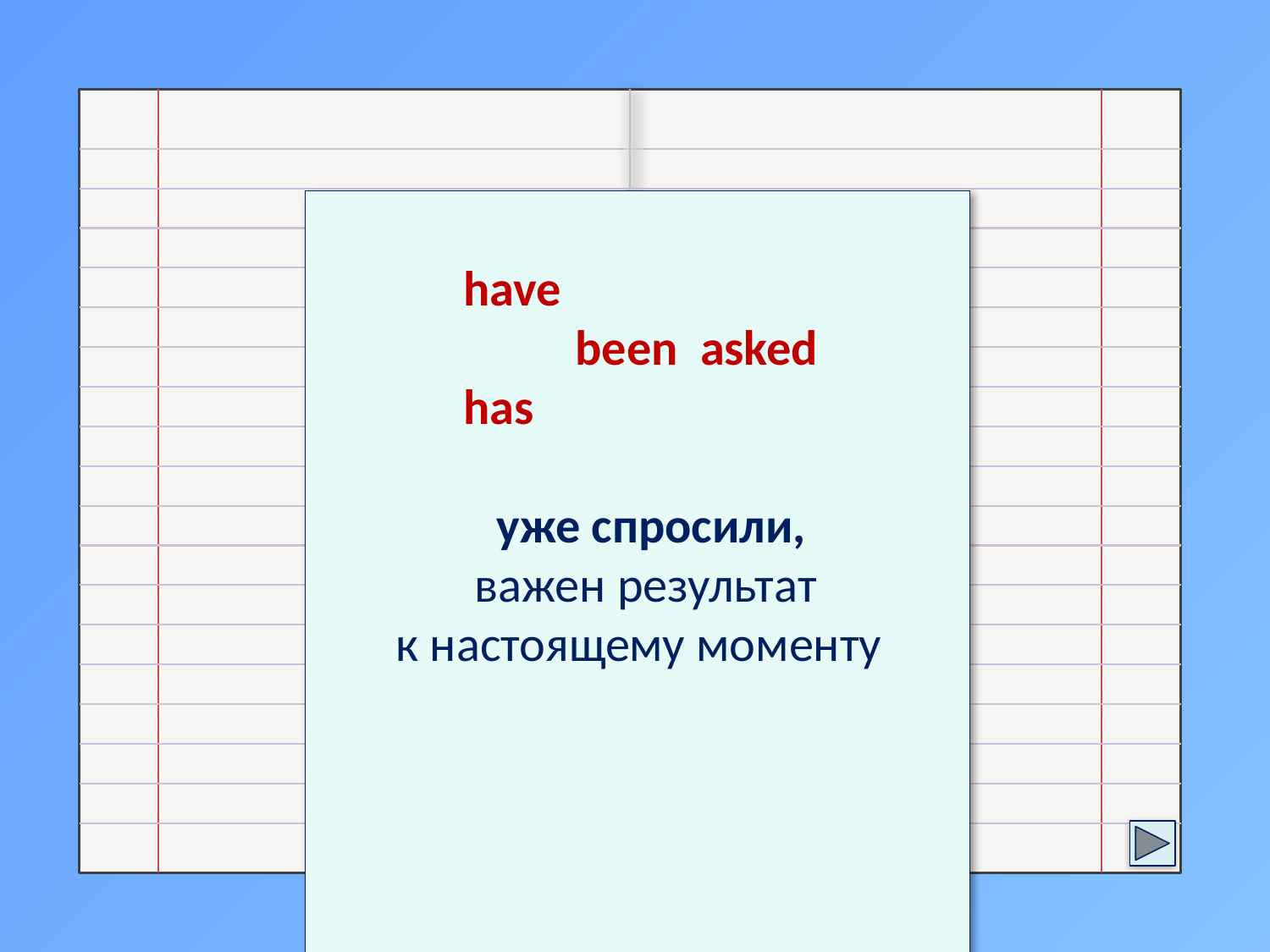

have
                       been  asked
             has

                уже спросили,
              важен результат
       к настоящему моменту